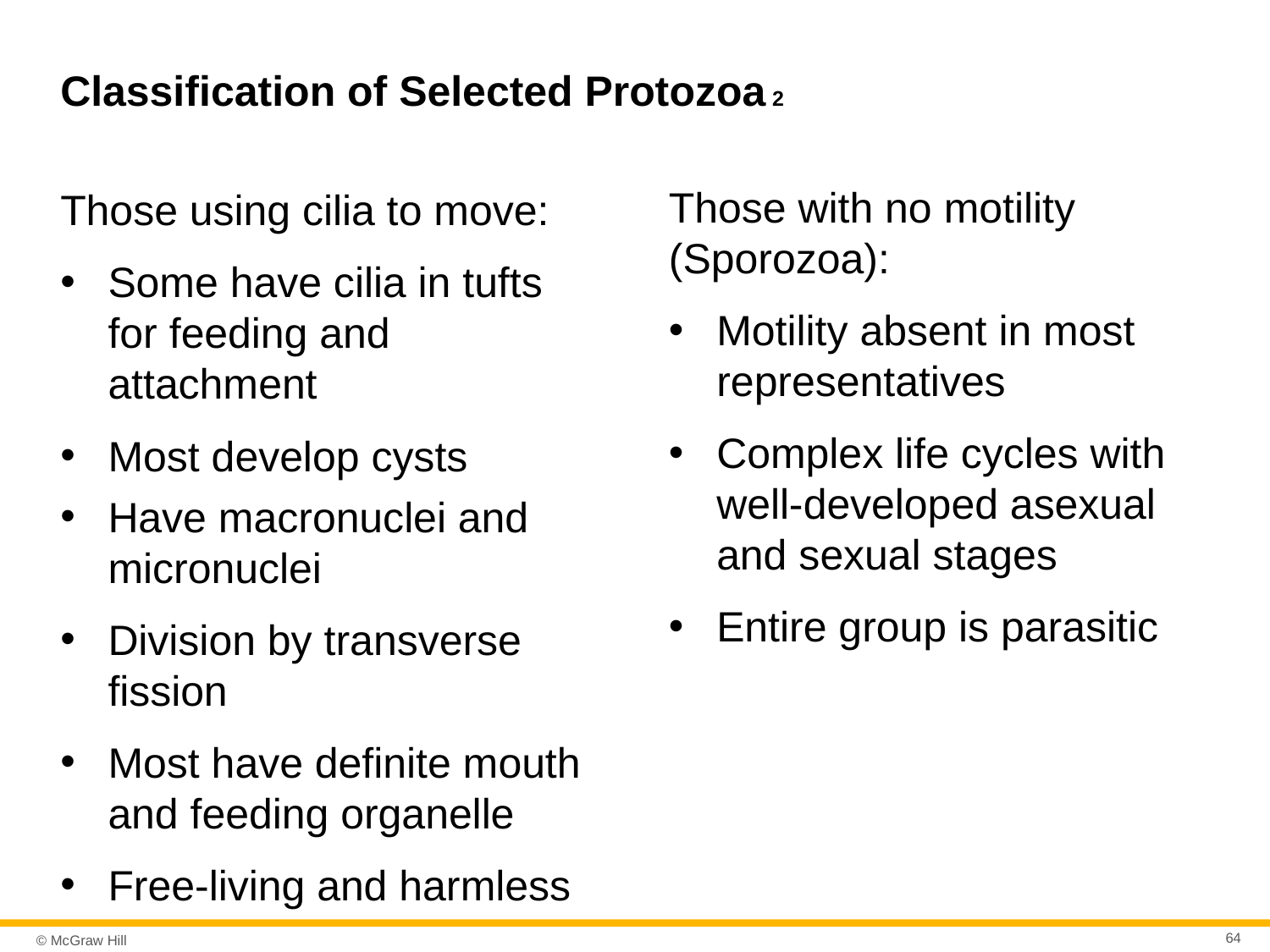

# Classification of Selected Protozoa 2
Those with no motility (Sporozoa):
Motility absent in most representatives
Complex life cycles with well-developed asexual and sexual stages
Entire group is parasitic
Those using cilia to move:
Some have cilia in tufts for feeding and attachment
Most develop cysts
Have macronuclei and micronuclei
Division by transverse fission
Most have definite mouth and feeding organelle
Free-living and harmless